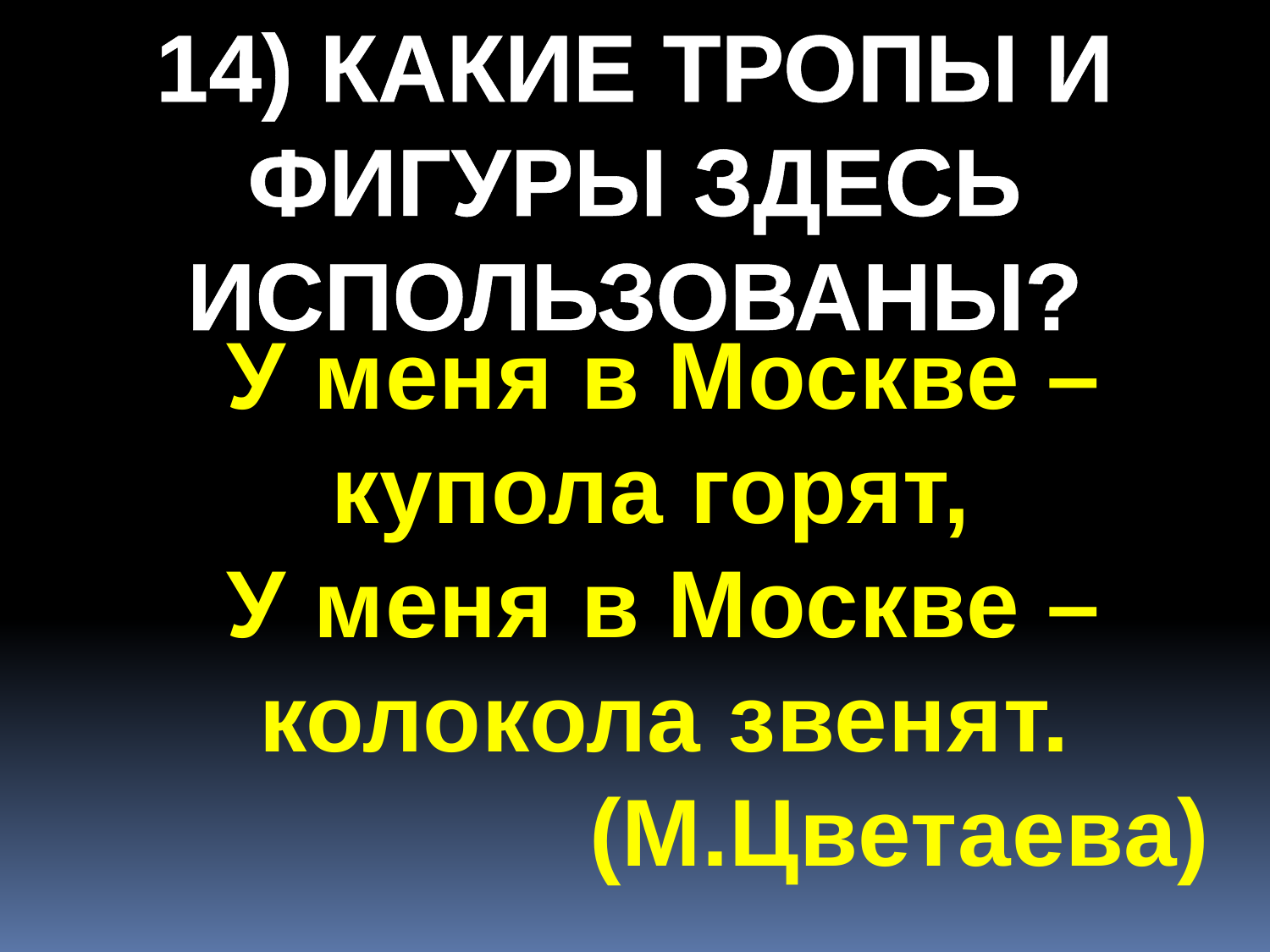

14) КАКИЕ ТРОПЫ И ФИГУРЫ ЗДЕСЬ ИСПОЛЬЗОВАНЫ?
У меня в Москве – купола горят,
У меня в Москве – колокола звенят.
(М.Цветаева)